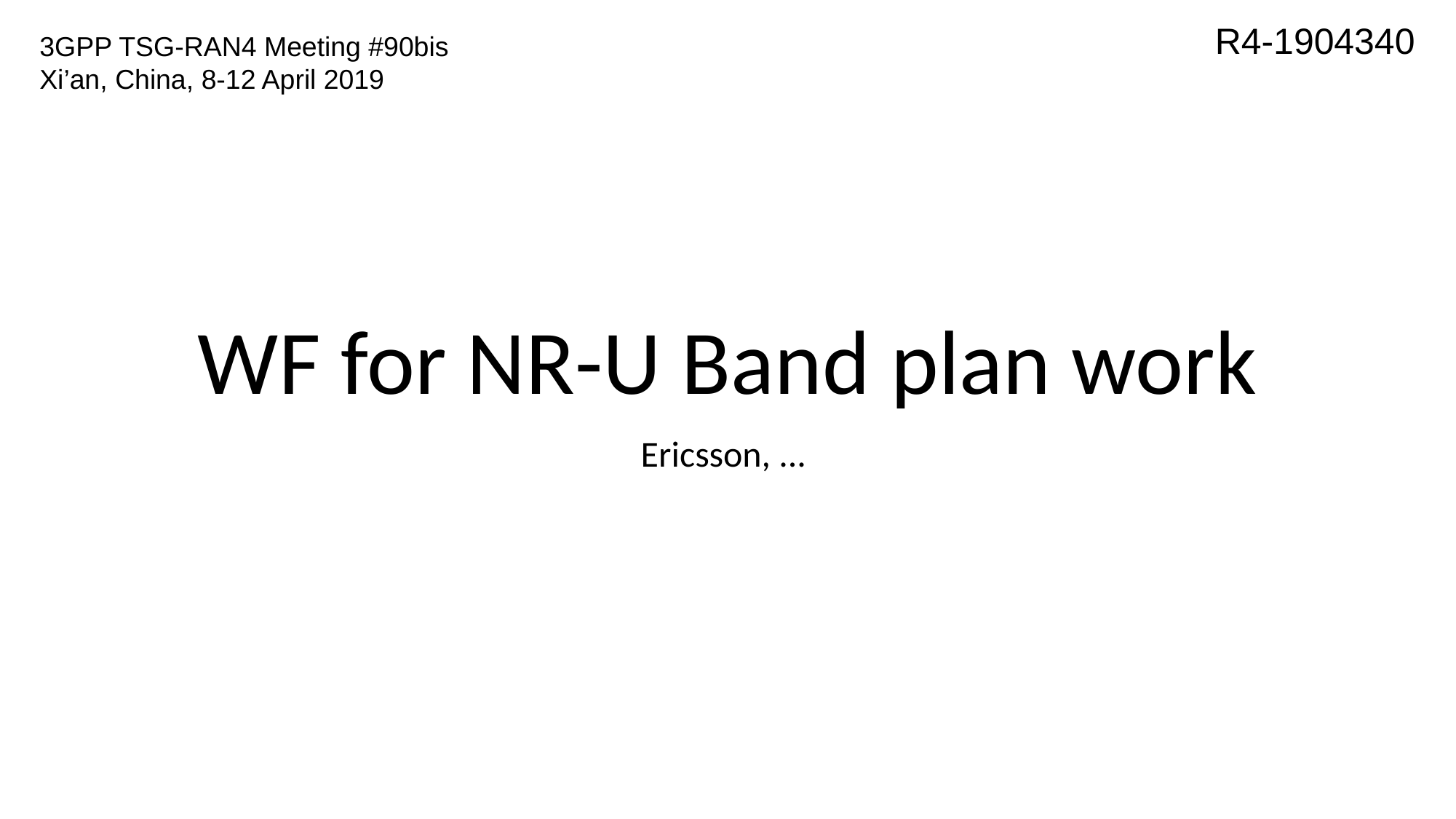

R4-1904340
3GPP TSG-RAN4 Meeting #90bis
Xi’an, China, 8-12 April 2019
# WF for NR-U Band plan work
Ericsson, ...